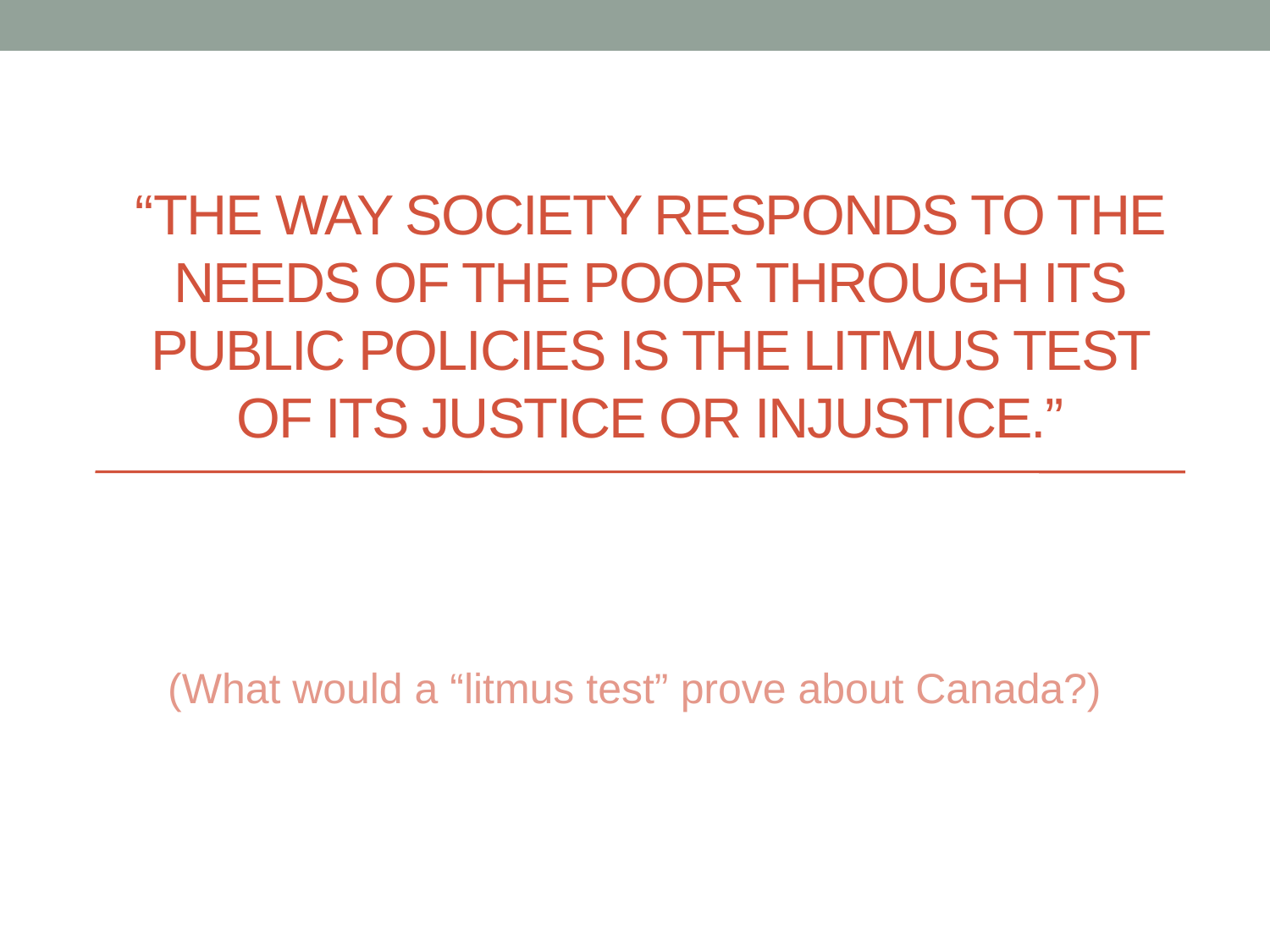

# “The way society responds to the needs of the poor through its public policies is the litmus test of its justice or injustice.”

(What would a “litmus test” prove about Canada?)